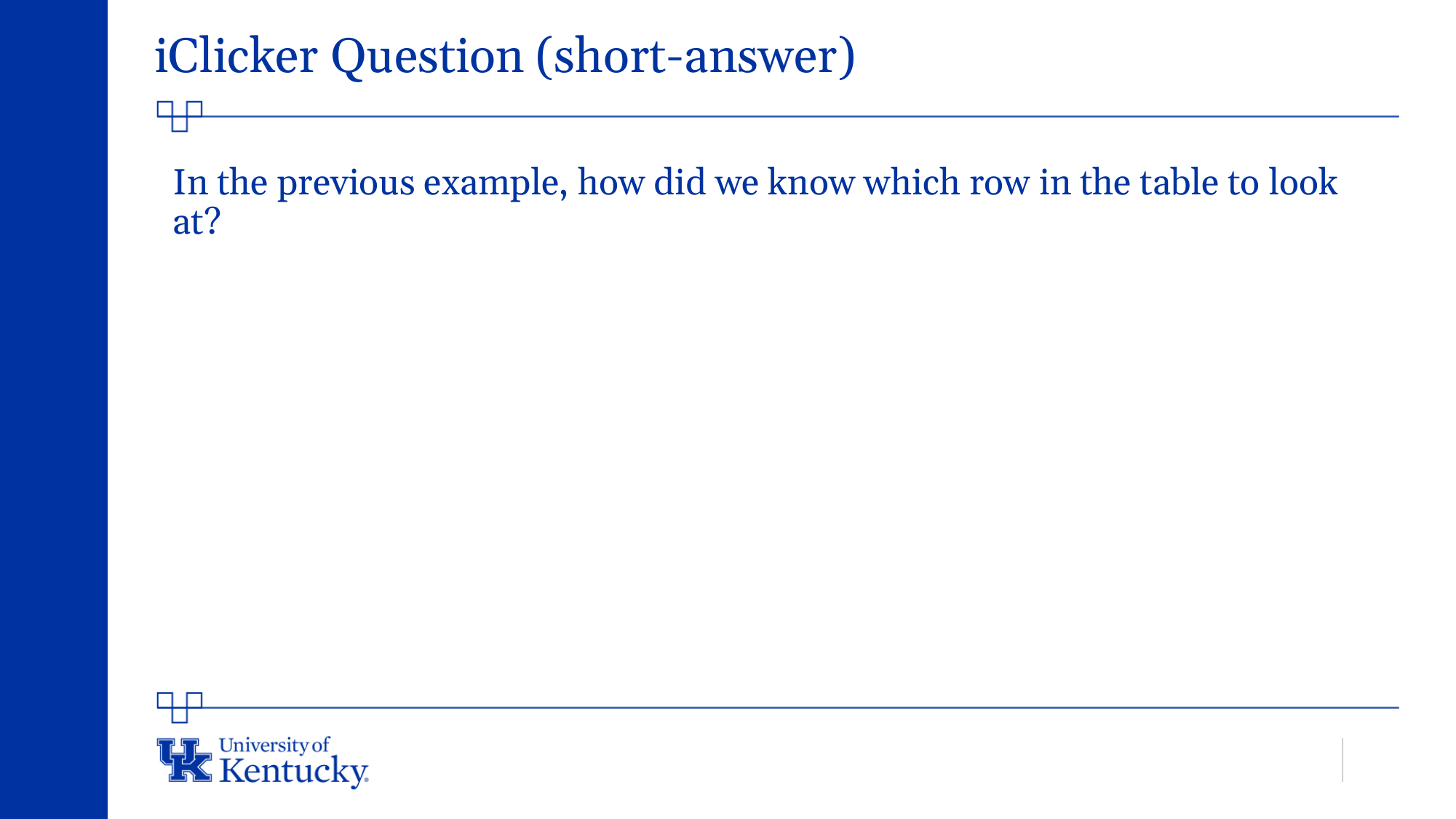

# iClicker Question (short-answer)
In the previous example, how did we know which row in the table to look at?